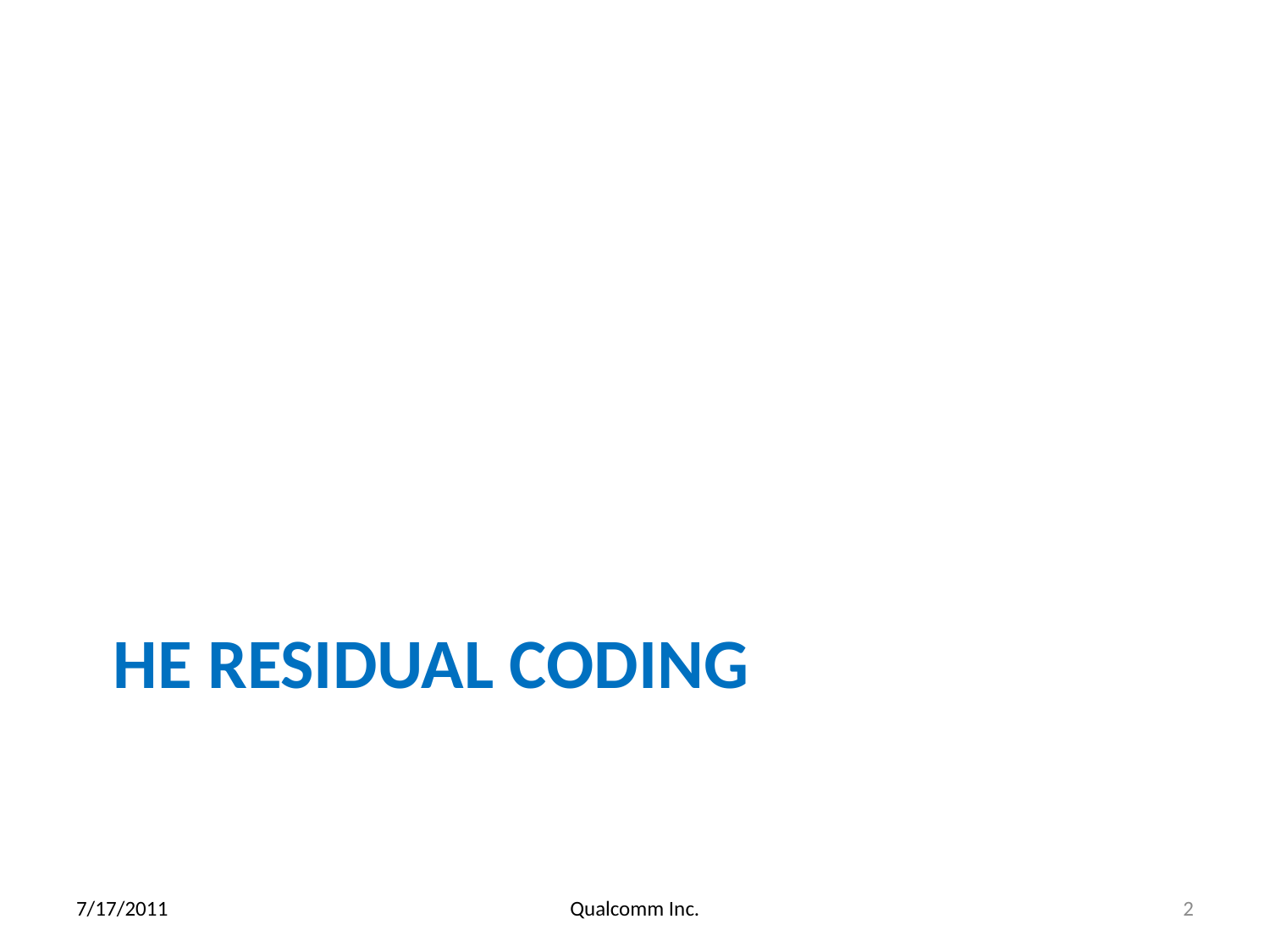

# HE Residual Coding
7/17/2011
Qualcomm Inc.
2